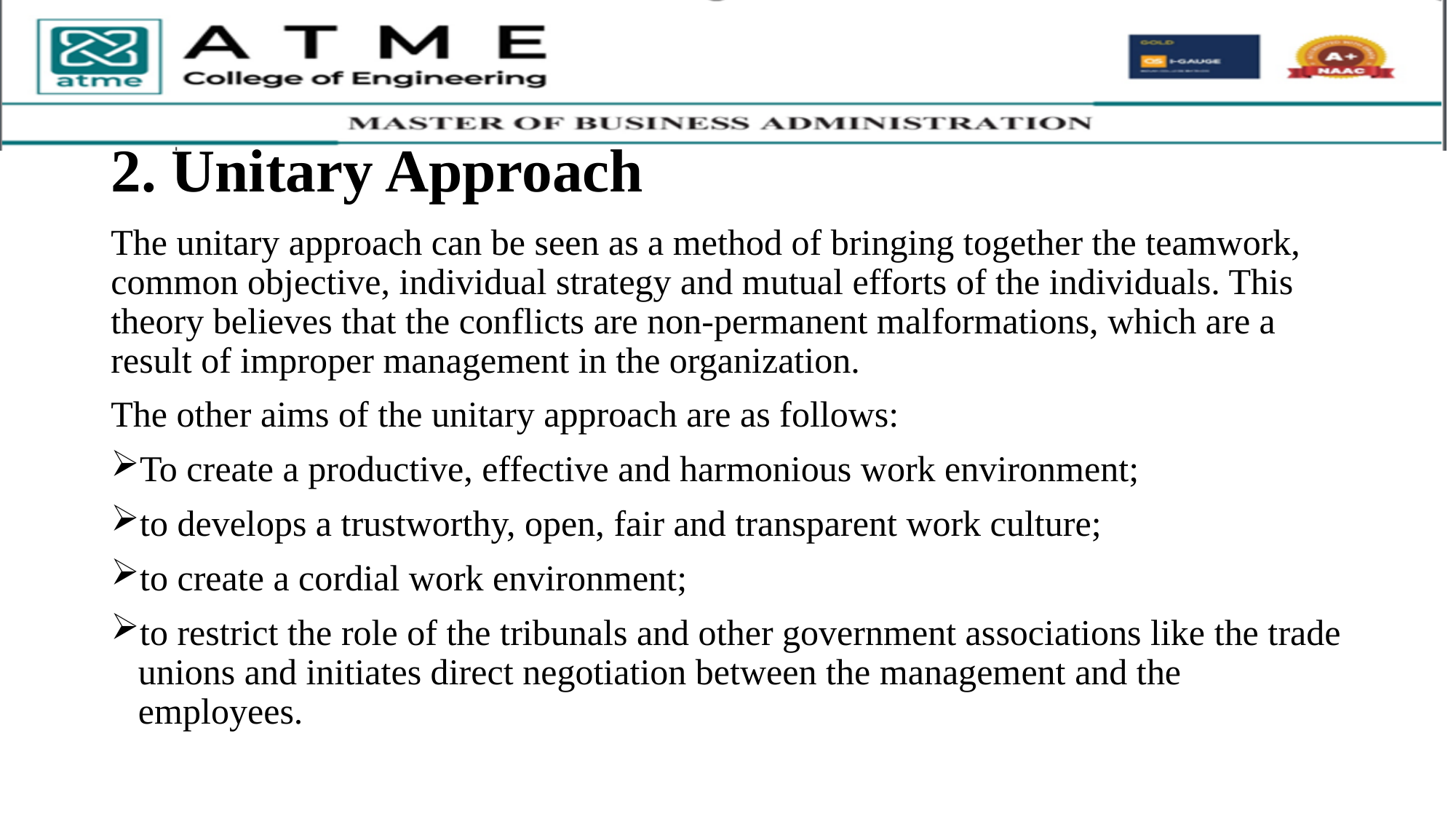

# 2. Unitary Approach
The unitary approach can be seen as a method of bringing together the teamwork, common objective, individual strategy and mutual efforts of the individuals. This theory believes that the conflicts are non-permanent malformations, which are a result of improper management in the organization.
The other aims of the unitary approach are as follows:
To create a productive, effective and harmonious work environment;
to develops a trustworthy, open, fair and transparent work culture;
to create a cordial work environment;
to restrict the role of the tribunals and other government associations like the trade unions and initiates direct negotiation between the management and the employees.